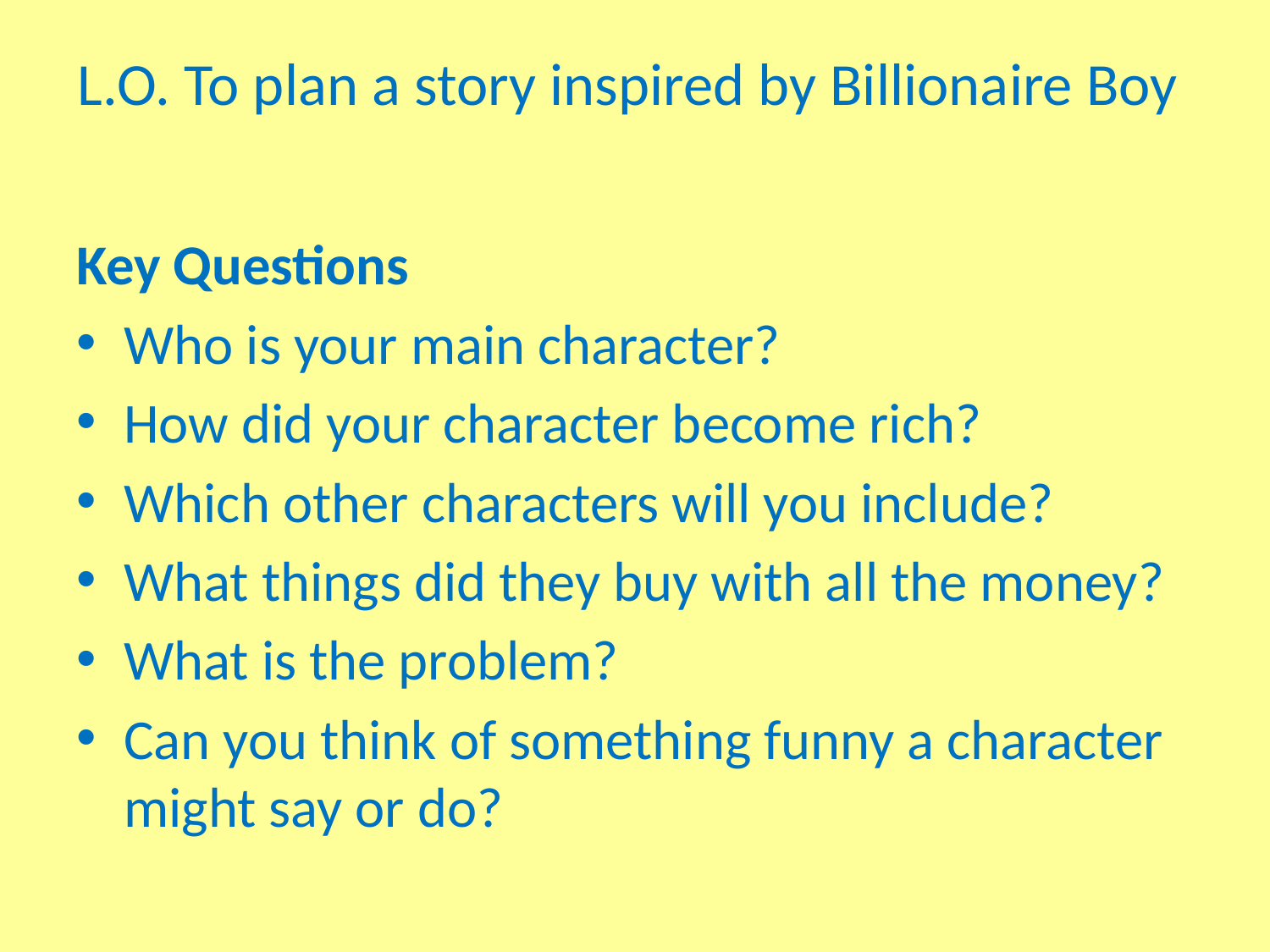

# L.O. To plan a story inspired by Billionaire Boy
Key Questions
Who is your main character?
How did your character become rich?
Which other characters will you include?
What things did they buy with all the money?
What is the problem?
Can you think of something funny a character might say or do?